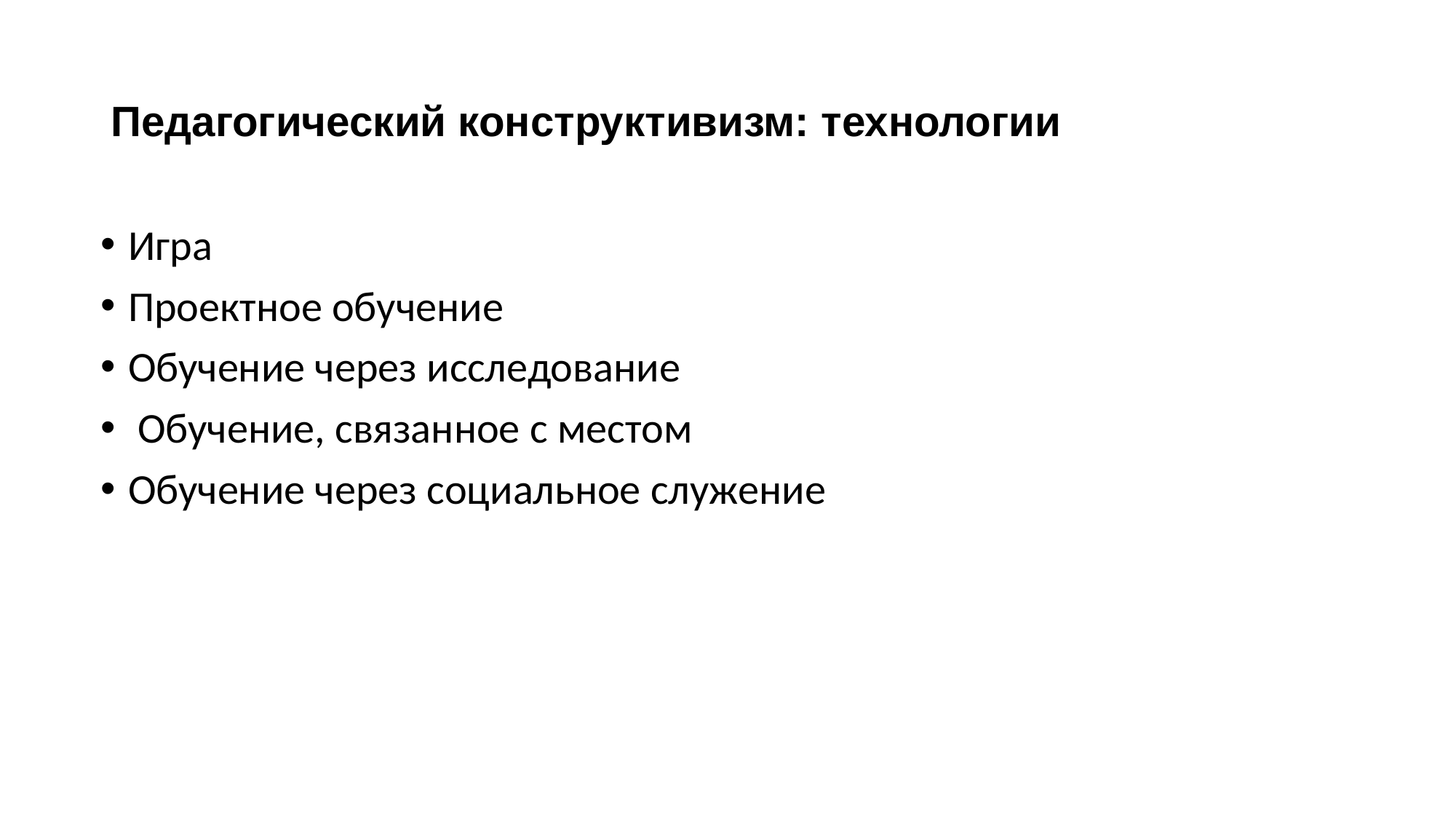

# Педагогический конструктивизм: технологии
Игра
Проектное обучение
Обучение через исследование
 Обучение, связанное с местом
Обучение через социальное служение